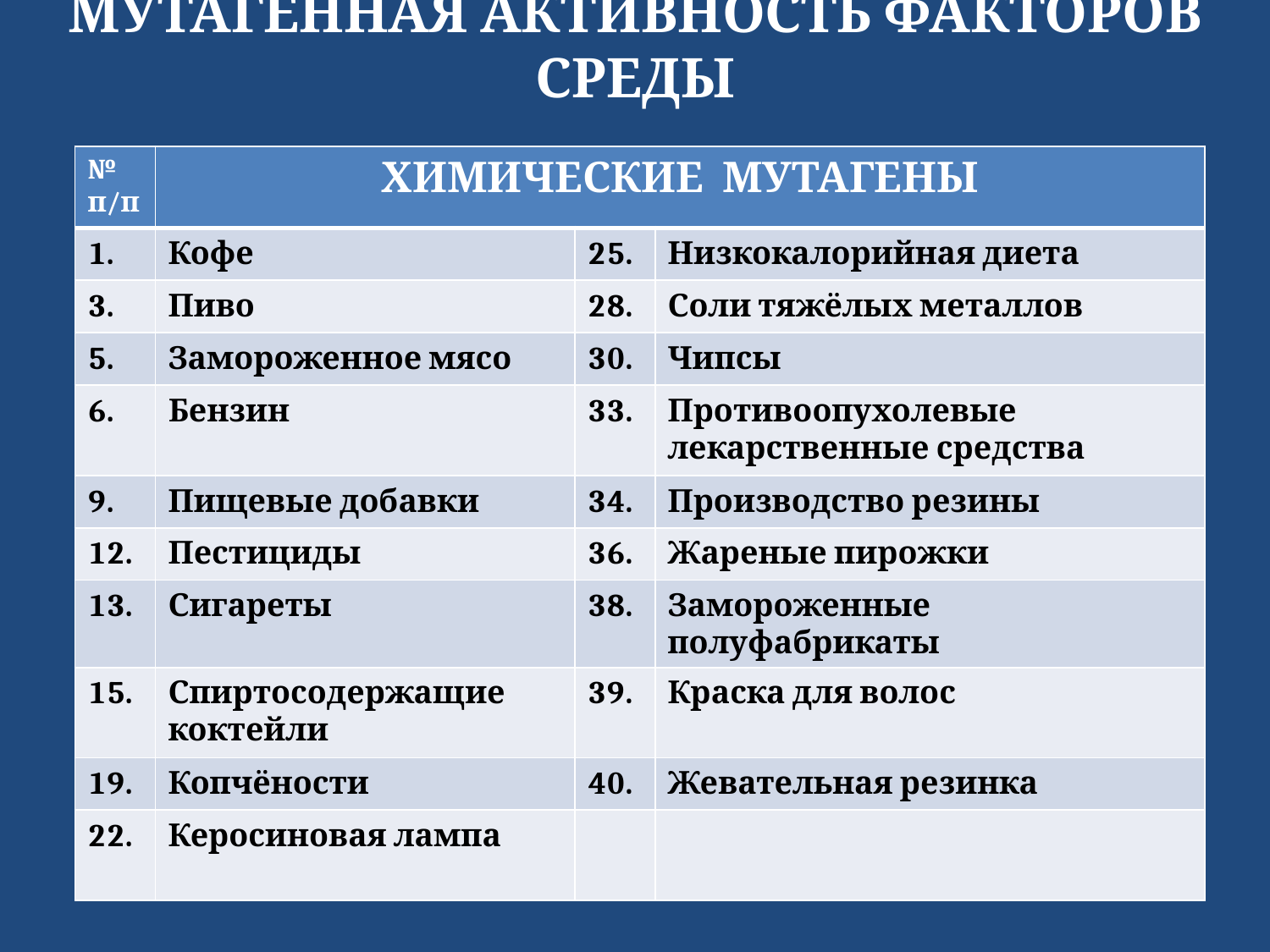

# МУТАГЕННАЯ АКТИВНОСТЬ ФАКТОРОВ СРЕДЫ

| № п/п | ХИМИЧЕСКИЕ МУТАГЕНЫ |  |  |
| --- | --- | --- | --- |
| 1. | Кофе | 25. | Низкокалорийная диета |
| 3. | Пиво | 28. | Соли тяжёлых металлов |
| 5. | Замороженное мясо | 30. | Чипсы |
| 6. | Бензин | 33. | Противоопухолевые лекарственные средства |
| 9. | Пищевые добавки | 34. | Производство резины |
| 12. | Пестициды | 36. | Жареные пирожки |
| 13. | Сигареты | 38. | Замороженные полуфабрикаты |
| 15. | Спиртосодержащие коктейли | 39. | Краска для волос |
| 19. | Копчёности | 40. | Жевательная резинка |
| 22. | Керосиновая лампа |  |  |